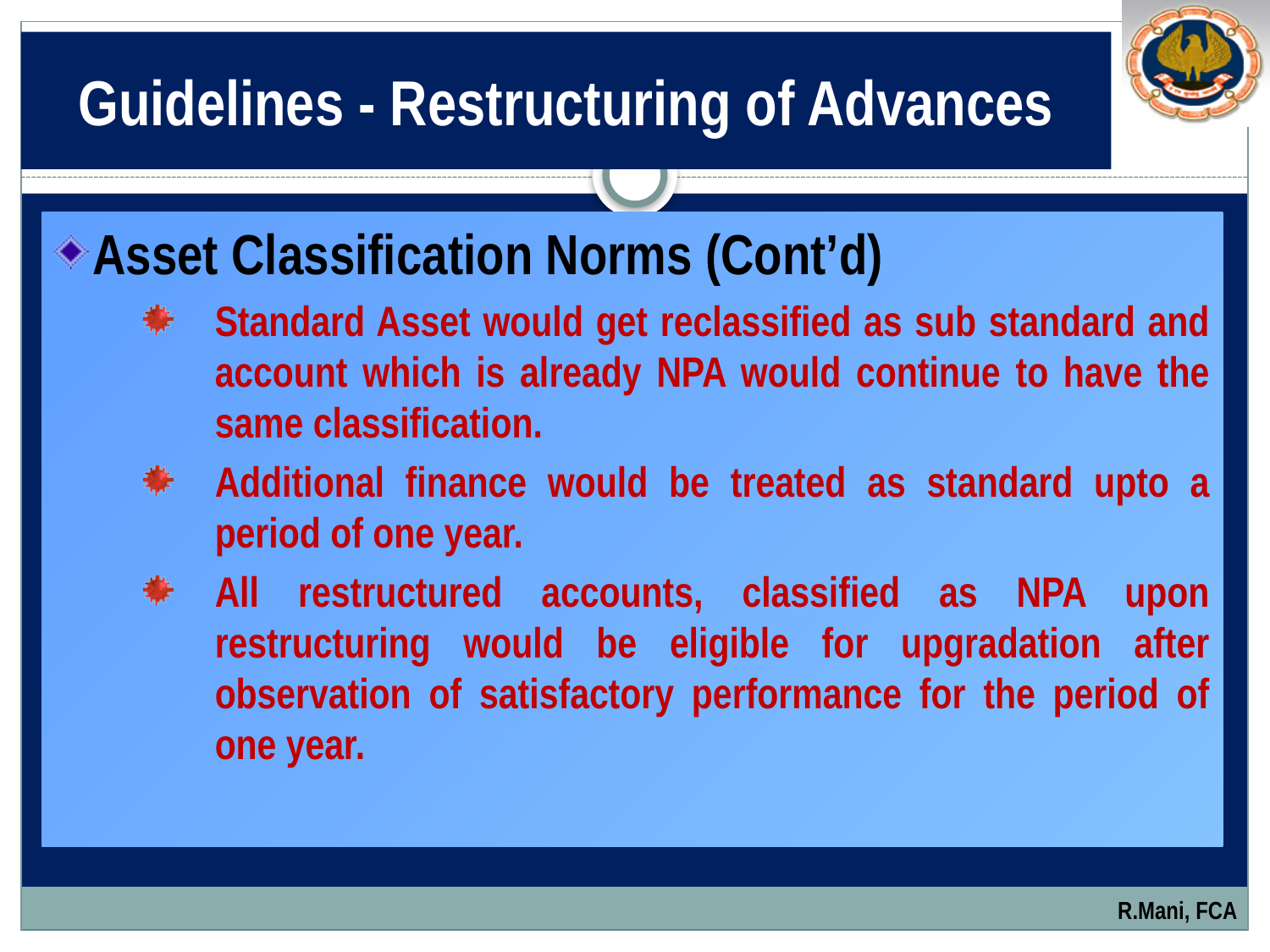

# Guidelines - Restructuring of Advances
Asset Classification Norms (Cont’d)
Standard Asset would get reclassified as sub standard and account which is already NPA would continue to have the same classification.
Additional finance would be treated as standard upto a period of one year.
All restructured accounts, classified as NPA upon restructuring would be eligible for upgradation after observation of satisfactory performance for the period of one year.